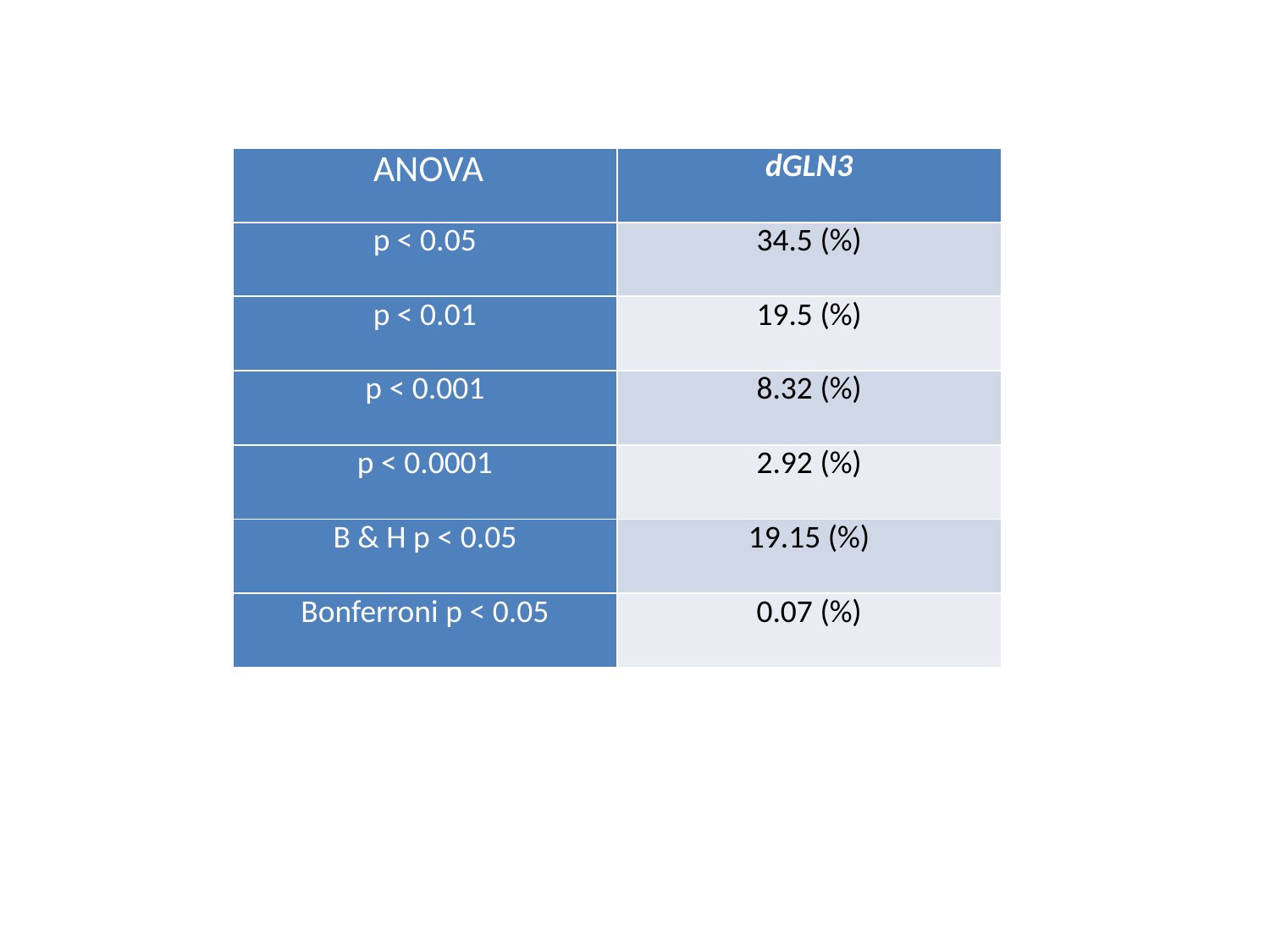

| ANOVA | dGLN3 |
| --- | --- |
| p < 0.05 | 34.5 (%) |
| p < 0.01 | 19.5 (%) |
| p < 0.001 | 8.32 (%) |
| p < 0.0001 | 2.92 (%) |
| B & H p < 0.05 | 19.15 (%) |
| Bonferroni p < 0.05 | 0.07 (%) |